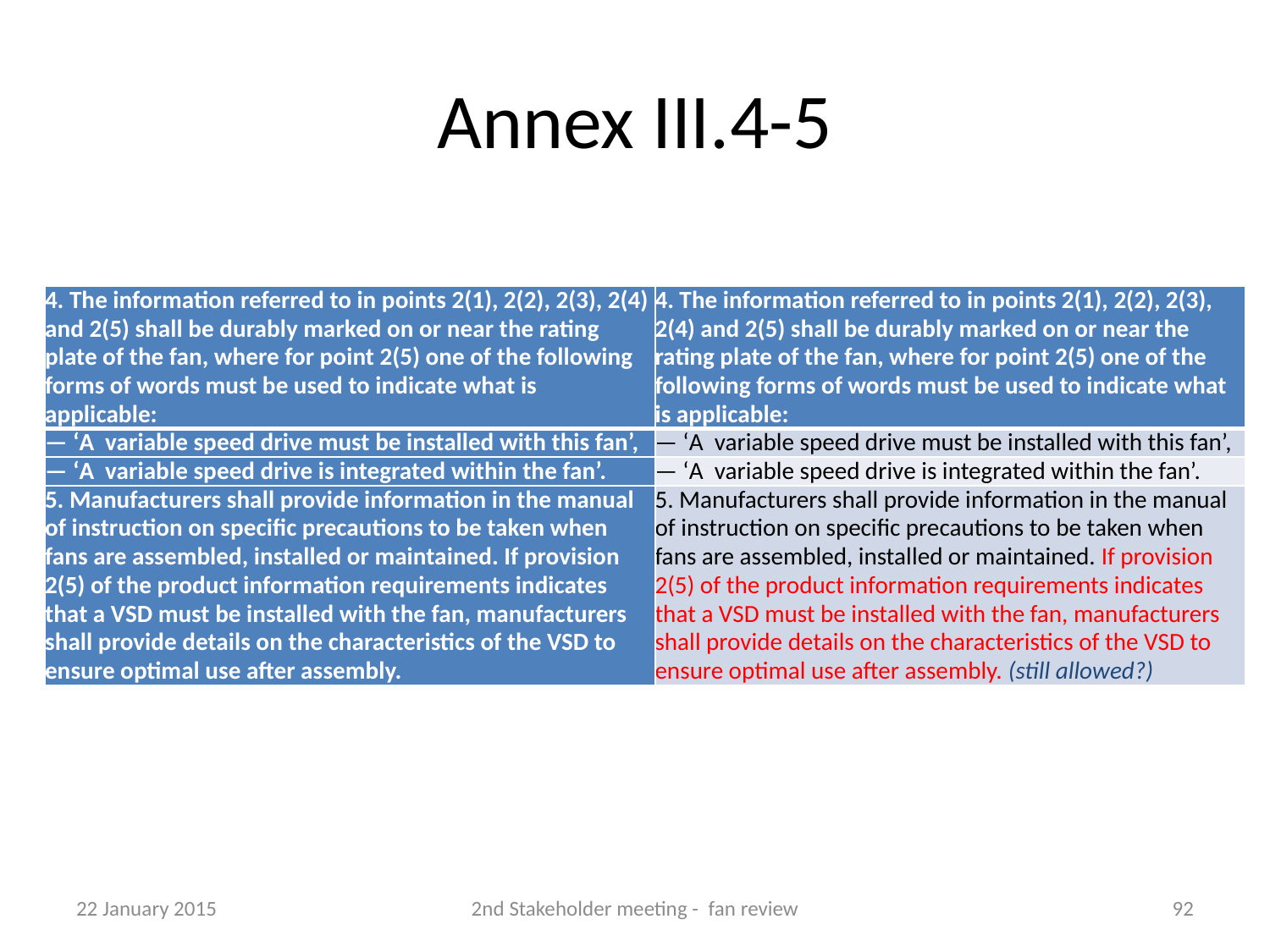

# Annex III.4-5
| 4. The information referred to in points 2(1), 2(2), 2(3), 2(4) and 2(5) shall be durably marked on or near the rating plate of the fan, where for point 2(5) one of the following forms of words must be used to indicate what is applicable: | 4. The information referred to in points 2(1), 2(2), 2(3), 2(4) and 2(5) shall be durably marked on or near the rating plate of the fan, where for point 2(5) one of the following forms of words must be used to indicate what is applicable: |
| --- | --- |
| — ‘A variable speed drive must be installed with this fan’, | — ‘A variable speed drive must be installed with this fan’, |
| — ‘A variable speed drive is integrated within the fan’. | — ‘A variable speed drive is integrated within the fan’. |
| 5. Manufacturers shall provide information in the manual of instruction on specific precautions to be taken when fans are assembled, installed or maintained. If provision 2(5) of the product information requirements indicates that a VSD must be installed with the fan, manufacturers shall provide details on the characteristics of the VSD to ensure optimal use after assembly. | 5. Manufacturers shall provide information in the manual of instruction on specific precautions to be taken when fans are assembled, installed or maintained. If provision 2(5) of the product information requirements indicates that a VSD must be installed with the fan, manufacturers shall provide details on the characteristics of the VSD to ensure optimal use after assembly. (still allowed?) |
22 January 2015
2nd Stakeholder meeting -  fan review
92